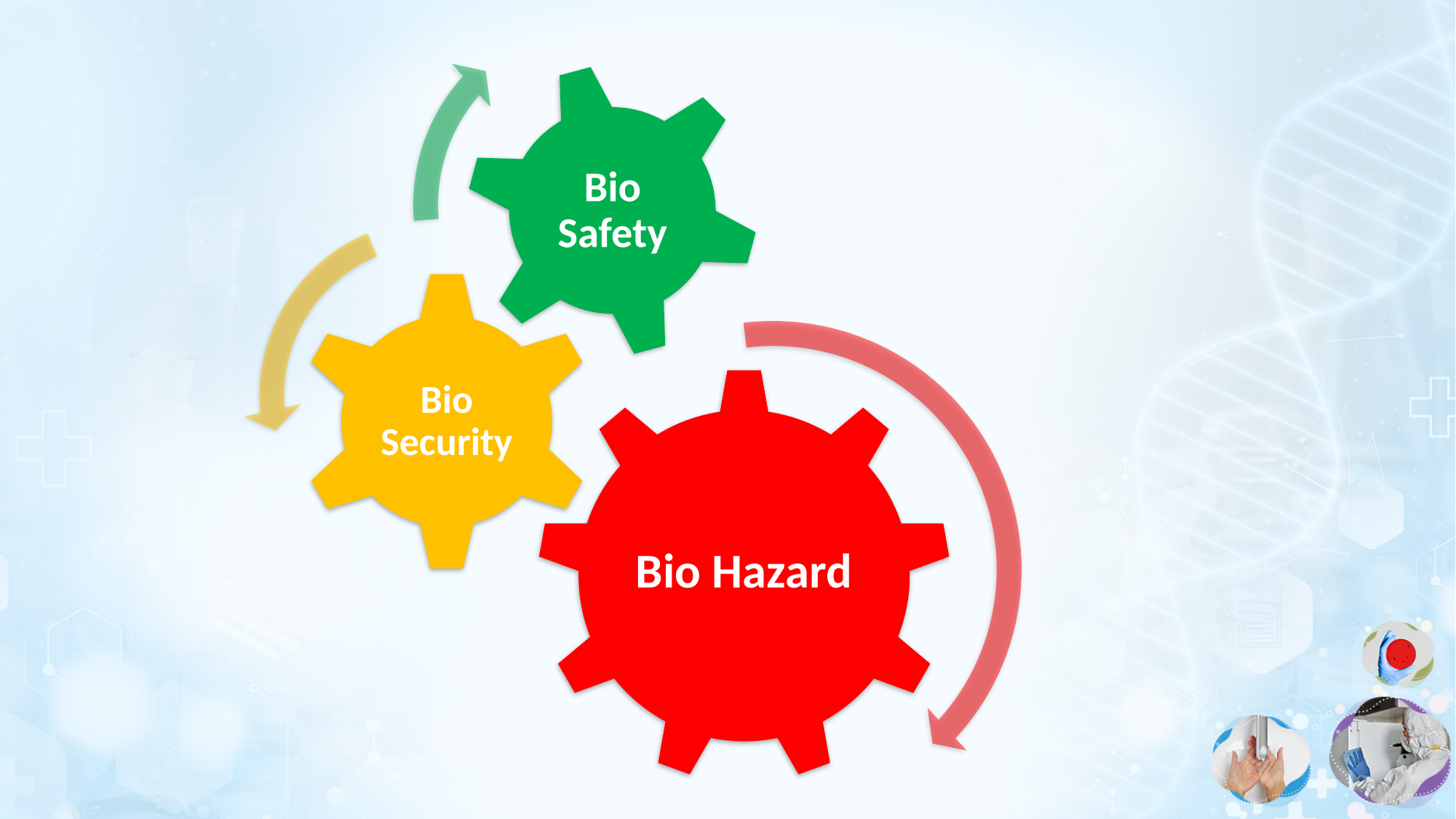

Bio Hazard
Bio Security
Bio Safety
2